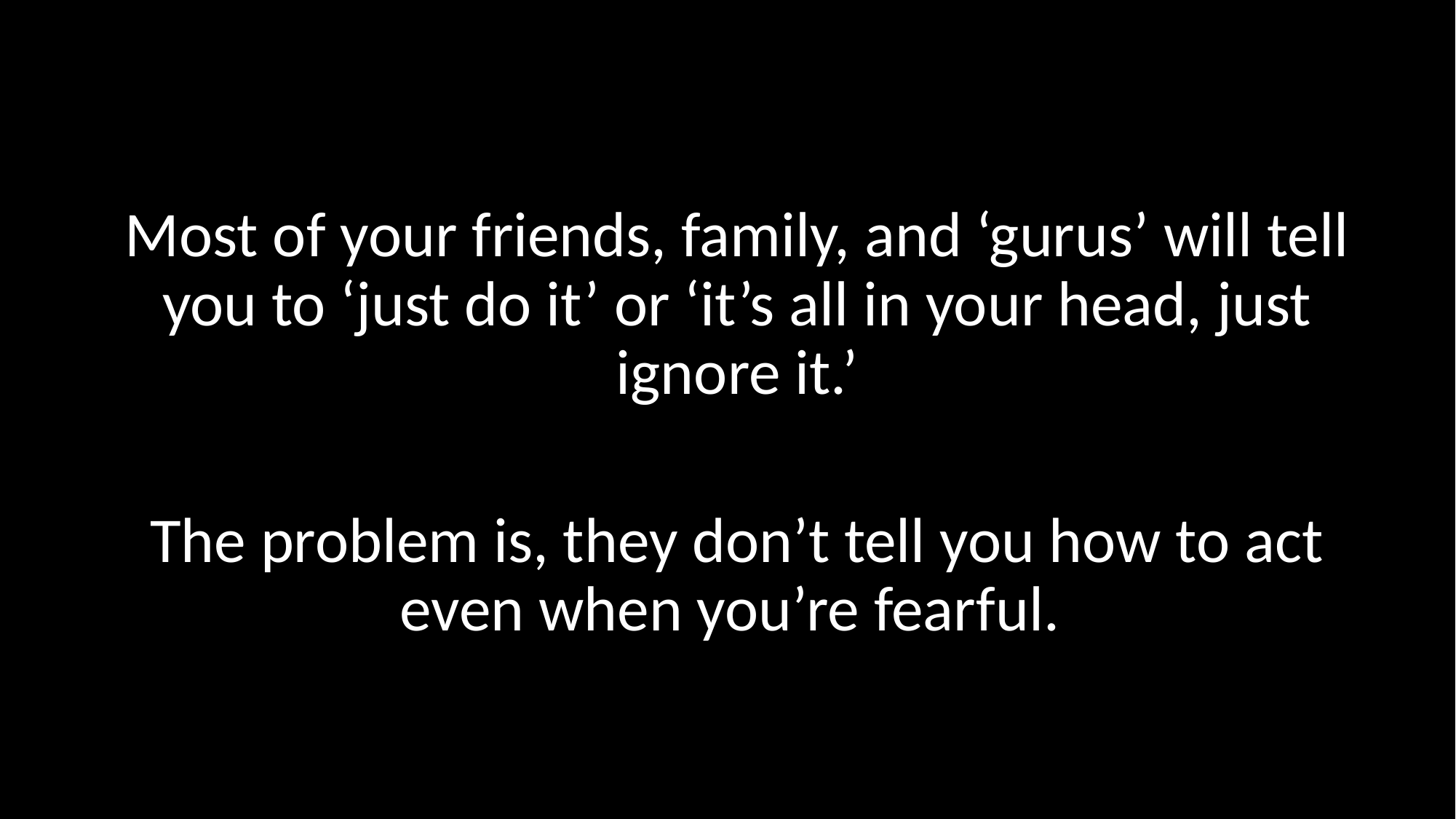

Most of your friends, family, and ‘gurus’ will tell you to ‘just do it’ or ‘it’s all in your head, just ignore it.’

The problem is, they don’t tell you how to act even when you’re fearful.